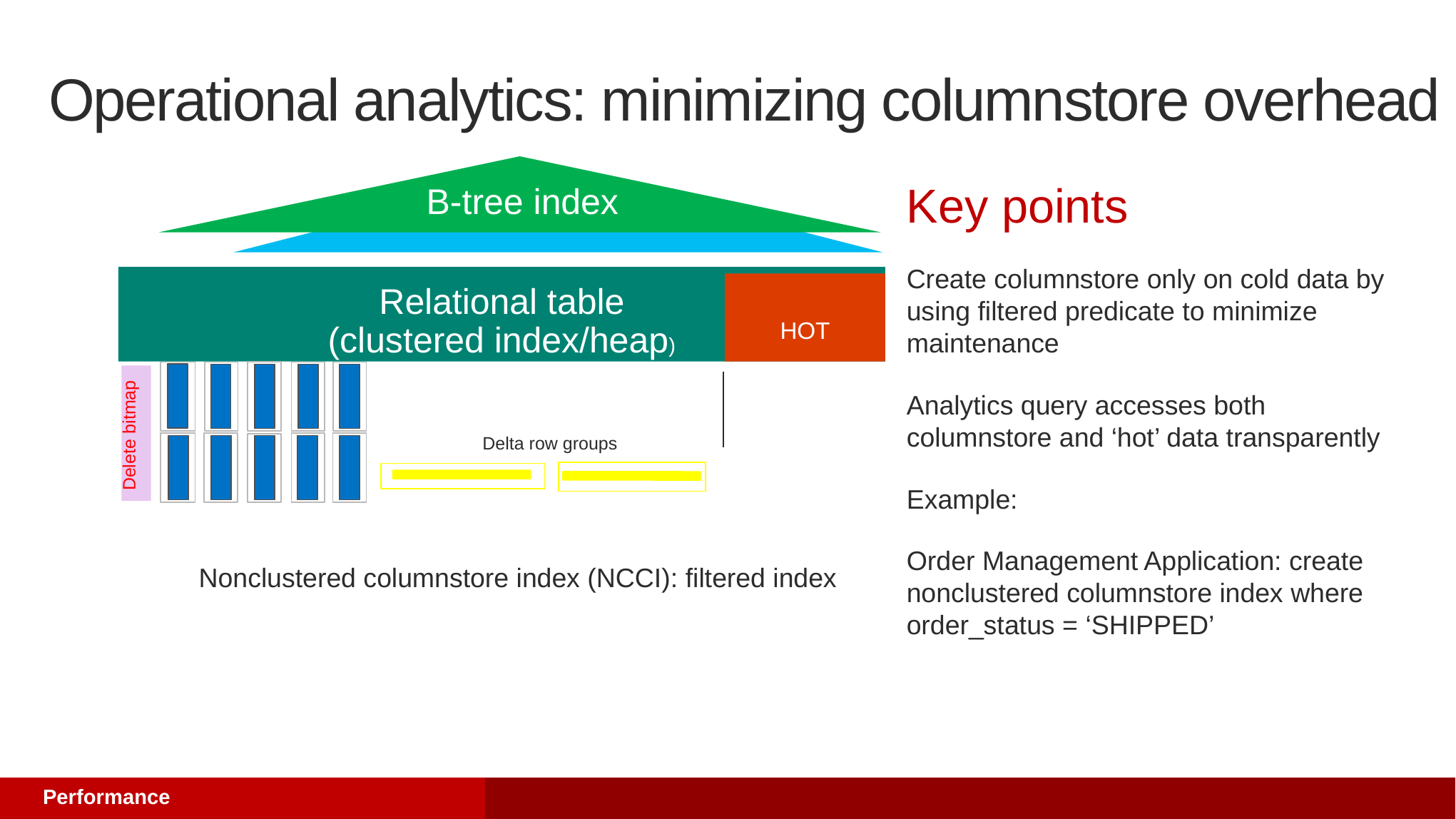

# Operational analytics: minimizing columnstore overhead

B-tree index
Relational table
(clustered index/heap)
Key points
Create columnstore only on cold data by using filtered predicate to minimize maintenance
Analytics query accesses both columnstore and ‘hot’ data transparently
Example:
Order Management Application: create nonclustered columnstore index where order_status = ‘SHIPPED’

HOT

Delete bitmap

Delta row groups
Nonclustered columnstore index (NCCI): filtered index
Performance